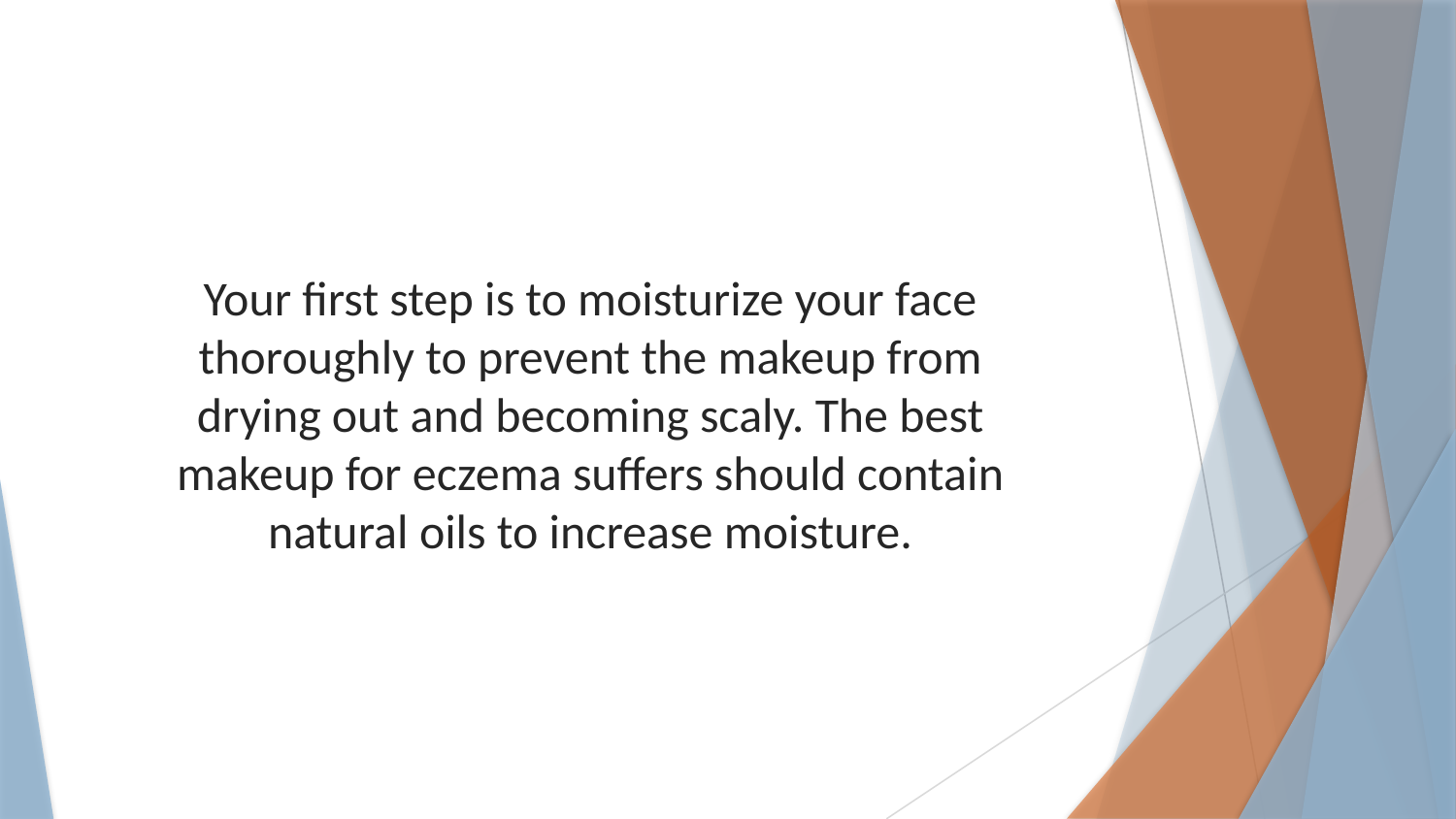

Your first step is to moisturize your face thoroughly to prevent the makeup from drying out and becoming scaly. The best makeup for eczema suffers should contain natural oils to increase moisture.